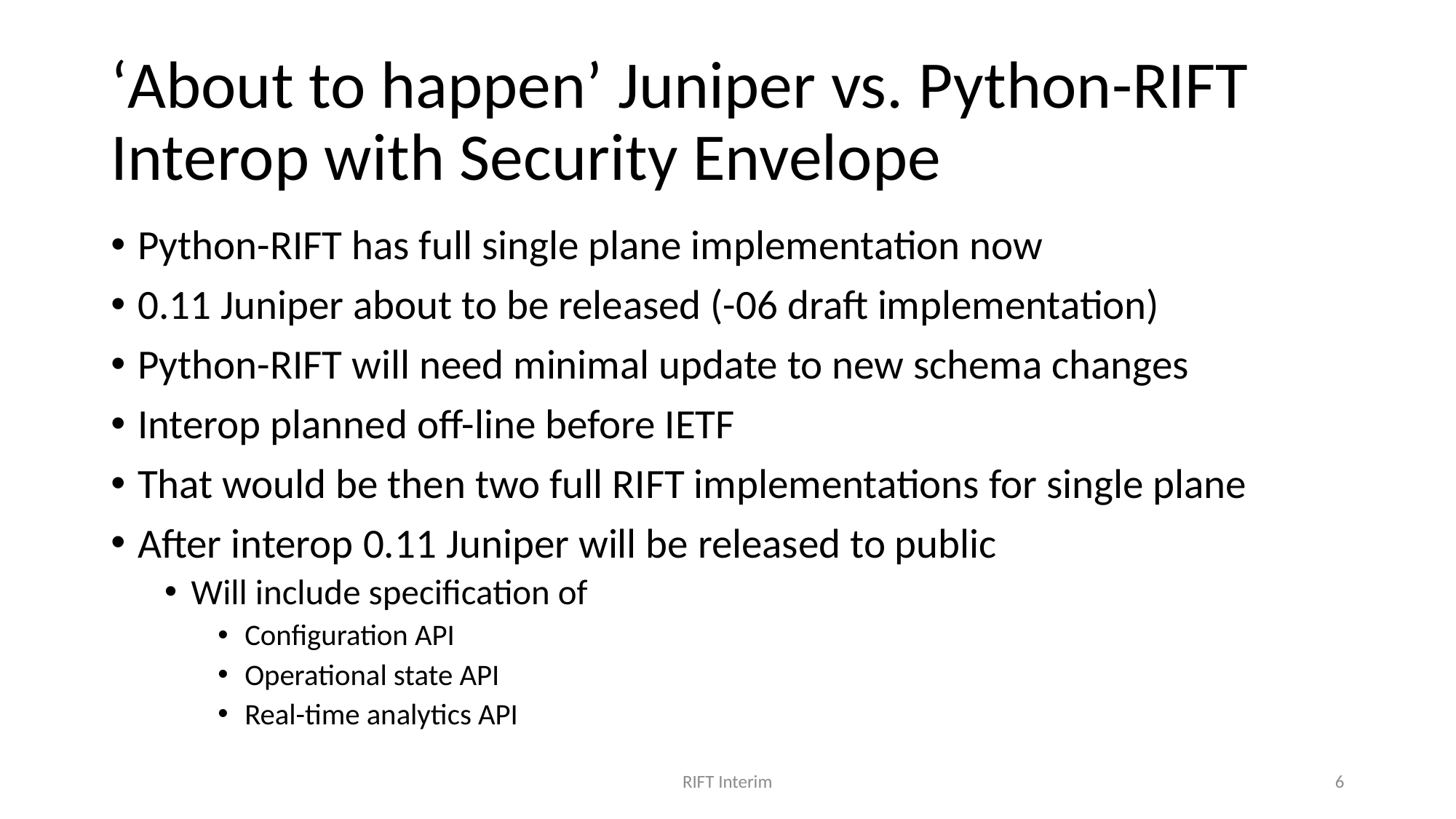

# ‘About to happen’ Juniper vs. Python-RIFT Interop with Security Envelope
Python-RIFT has full single plane implementation now
0.11 Juniper about to be released (-06 draft implementation)
Python-RIFT will need minimal update to new schema changes
Interop planned off-line before IETF
That would be then two full RIFT implementations for single plane
After interop 0.11 Juniper will be released to public
Will include specification of
Configuration API
Operational state API
Real-time analytics API

RIFT Interim
6